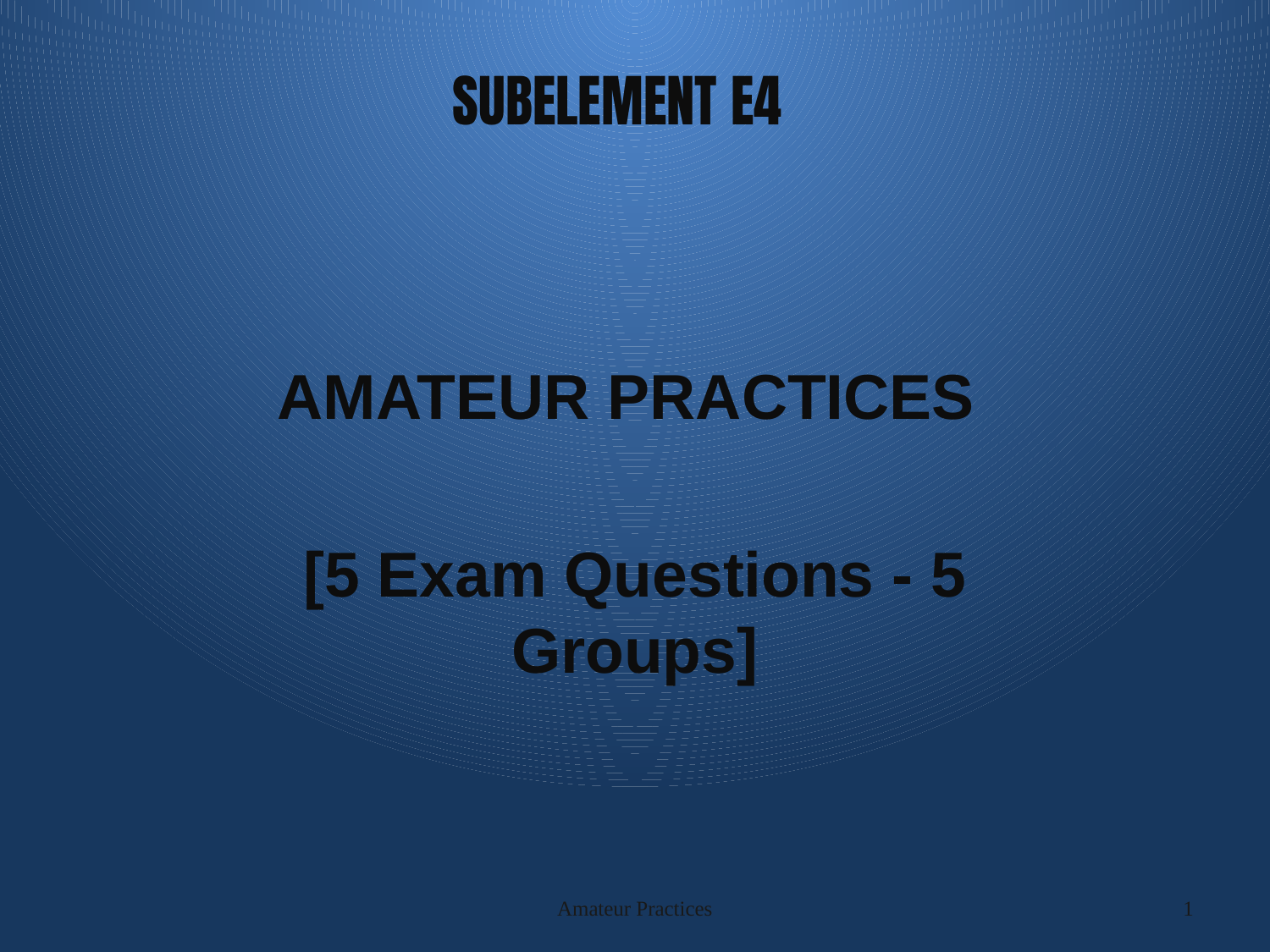

# SUBELEMENT E4
AMATEUR PRACTICES

[5 Exam Questions - 5 Groups]

Amateur Practices
1